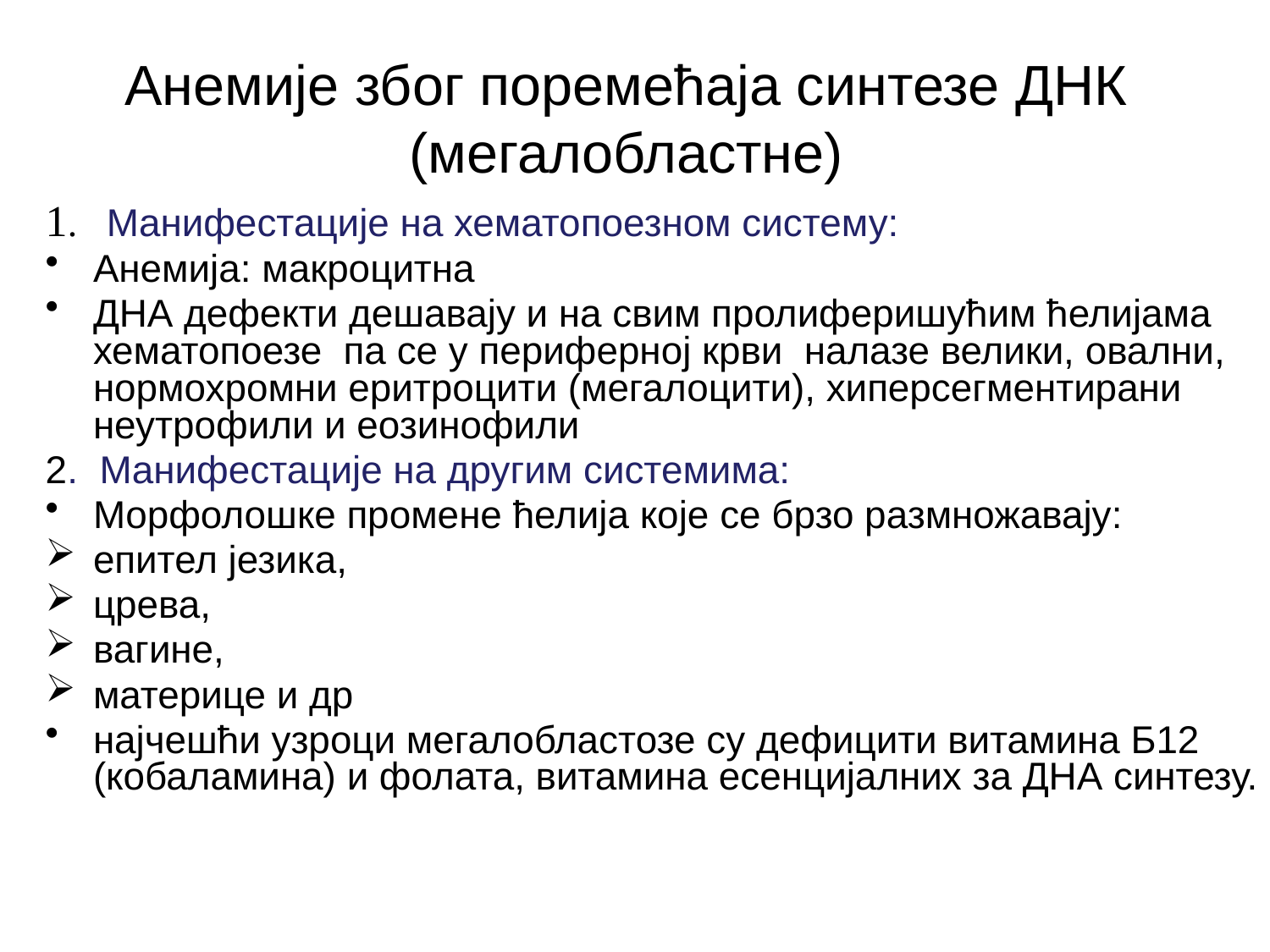

# Анемије због поремећаја синтезе ДНК (мегалобластне)
1.   Манифестације на хематопоезном систему:
Анемија: макроцитна
ДНА дефекти дешавају и на свим пролиферишућим ћелијама хематопоезе  па се у периферној крви  налазе велики, овални, нормохромни еритроцити (мегалоцити), хиперсегментирани неутрофили и еозинофили
2.  Манифестације на другим системима:
Морфолошке промене ћелија које се брзо размножавају:
епител језика,
црева,
вагине,
материце и др
најчешћи узроци мегалобластозе су дефицити витамина Б12 (кобаламина) и фолата, витамина есенцијалних за ДНА синтезу.